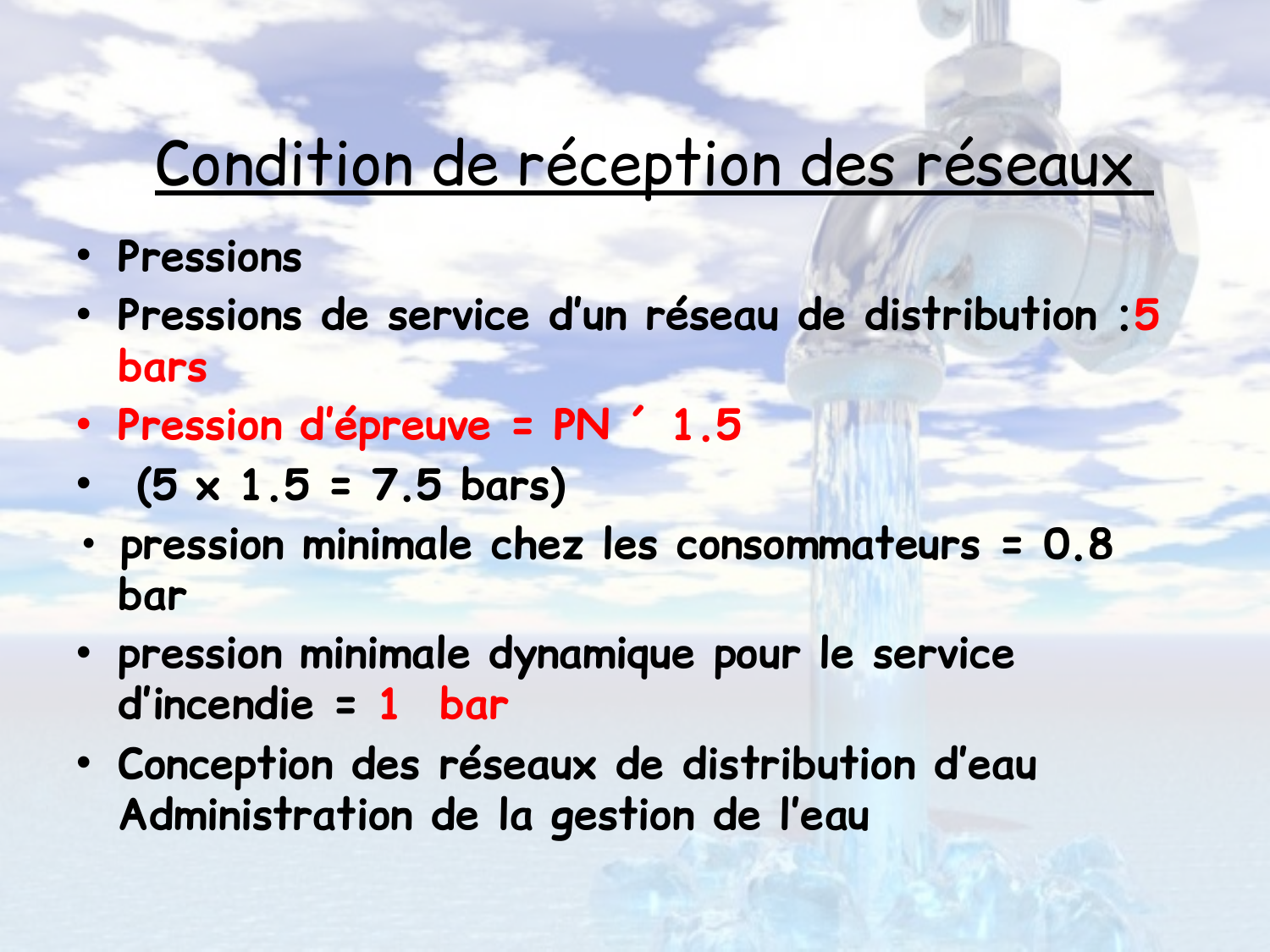

# Condition de réception des réseaux
Pressions
Pressions de service d’un réseau de distribution :5 bars
Pression d’épreuve = PN ´ 1.5
 (5 x 1.5 = 7.5 bars)
• pression minimale chez les consommateurs = 0.8 bar
pression minimale dynamique pour le service d’incendie = 1  bar
Conception des réseaux de distribution d’eau Administration de la gestion de l’eau